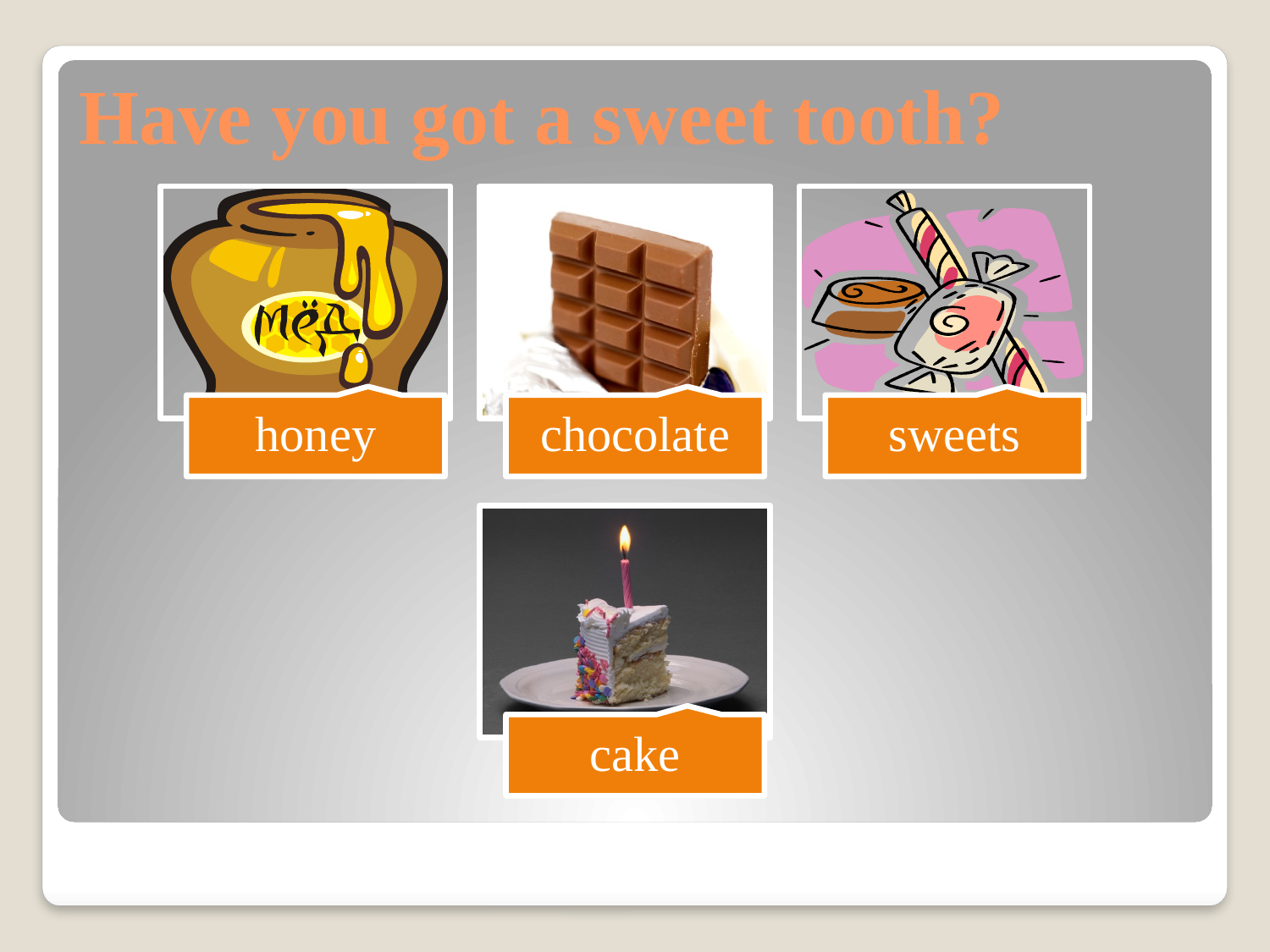

# Have you got a sweet tooth?
honey
chocolate
sweets
cake